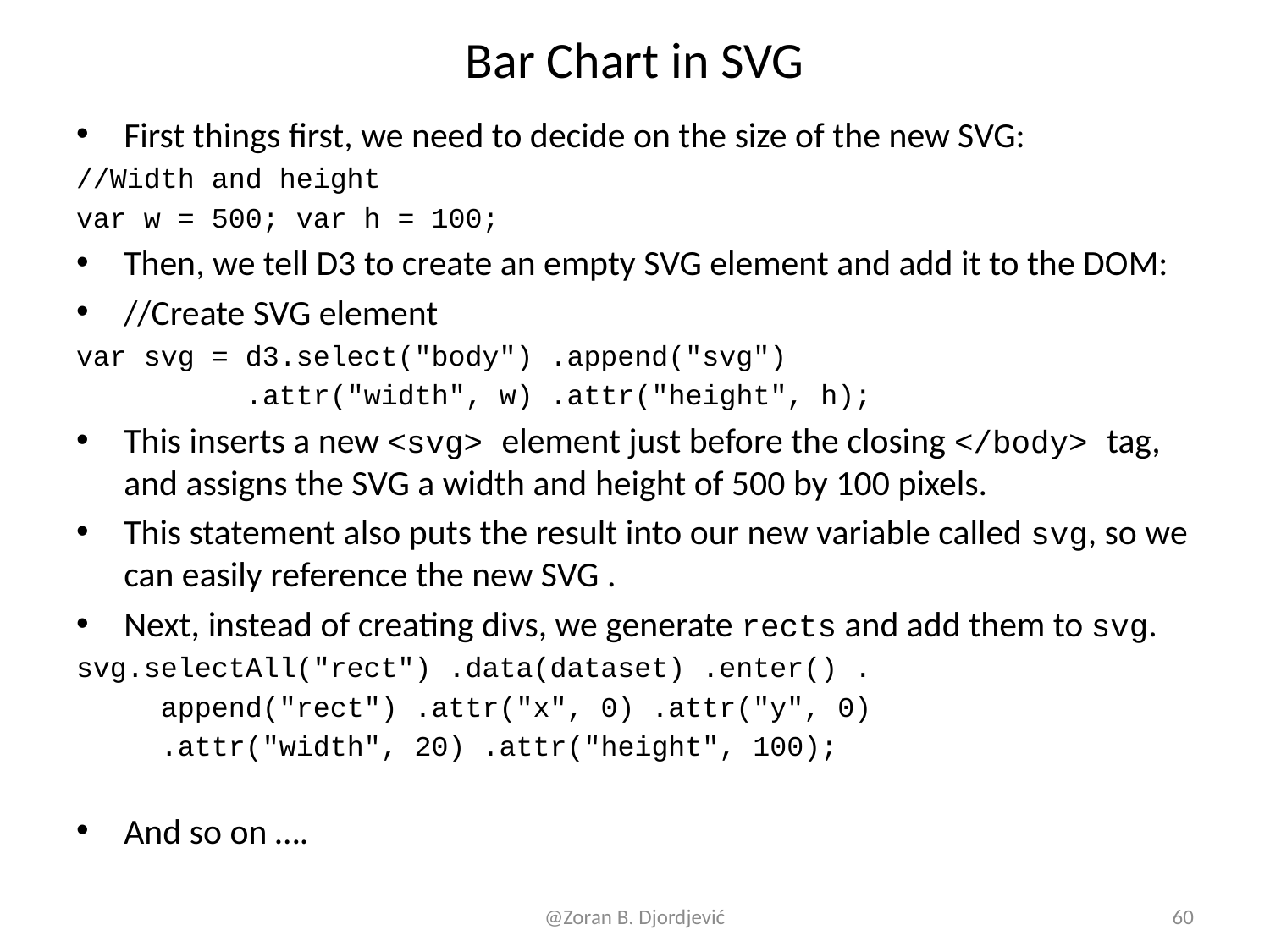

# Bar Chart in SVG
First things first, we need to decide on the size of the new SVG:
//Width and height
var w = 500; var h = 100;
Then, we tell D3 to create an empty SVG element and add it to the DOM:
//Create SVG element
var svg = d3.select("body") .append("svg")
          .attr("width", w) .attr("height", h);
This inserts a new <svg> element just before the closing </body> tag, and assigns the SVG a width and height of 500 by 100 pixels.
This statement also puts the result into our new variable called svg, so we can easily reference the new SVG .
Next, instead of creating divs, we generate rects and add them to svg.
svg.selectAll("rect") .data(dataset) .enter() .
     append("rect") .attr("x", 0) .attr("y", 0)
     .attr("width", 20) .attr("height", 100);

And so on ….
@Zoran B. Djordjević
60